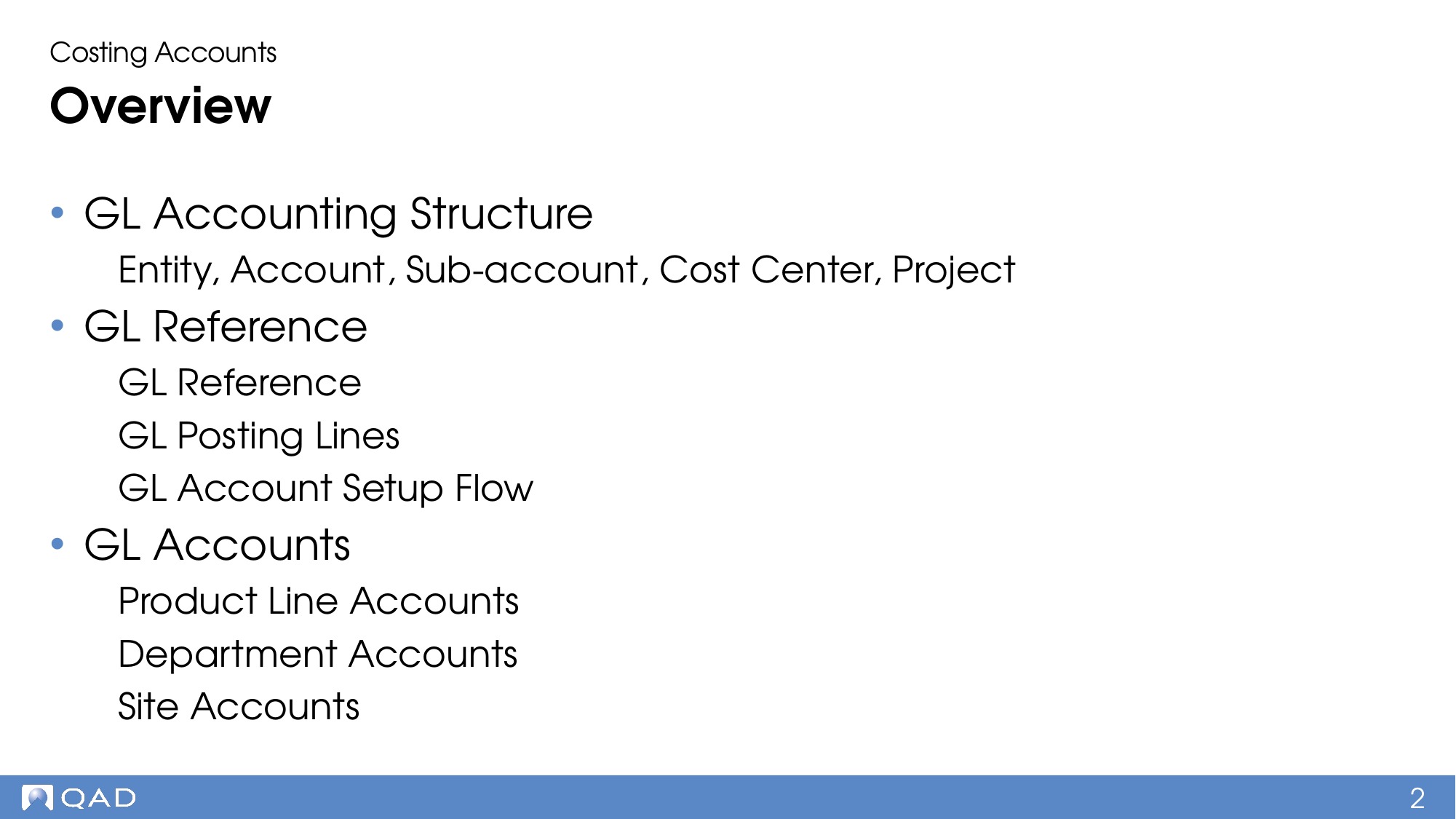

Costing Accounts
# Overview
GL Accounting Structure
Entity, Account, Sub-account, Cost Center, Project
GL Reference
GL Reference
GL Posting Lines
GL Account Setup Flow
GL Accounts
Product Line Accounts
Department Accounts
Site Accounts
2